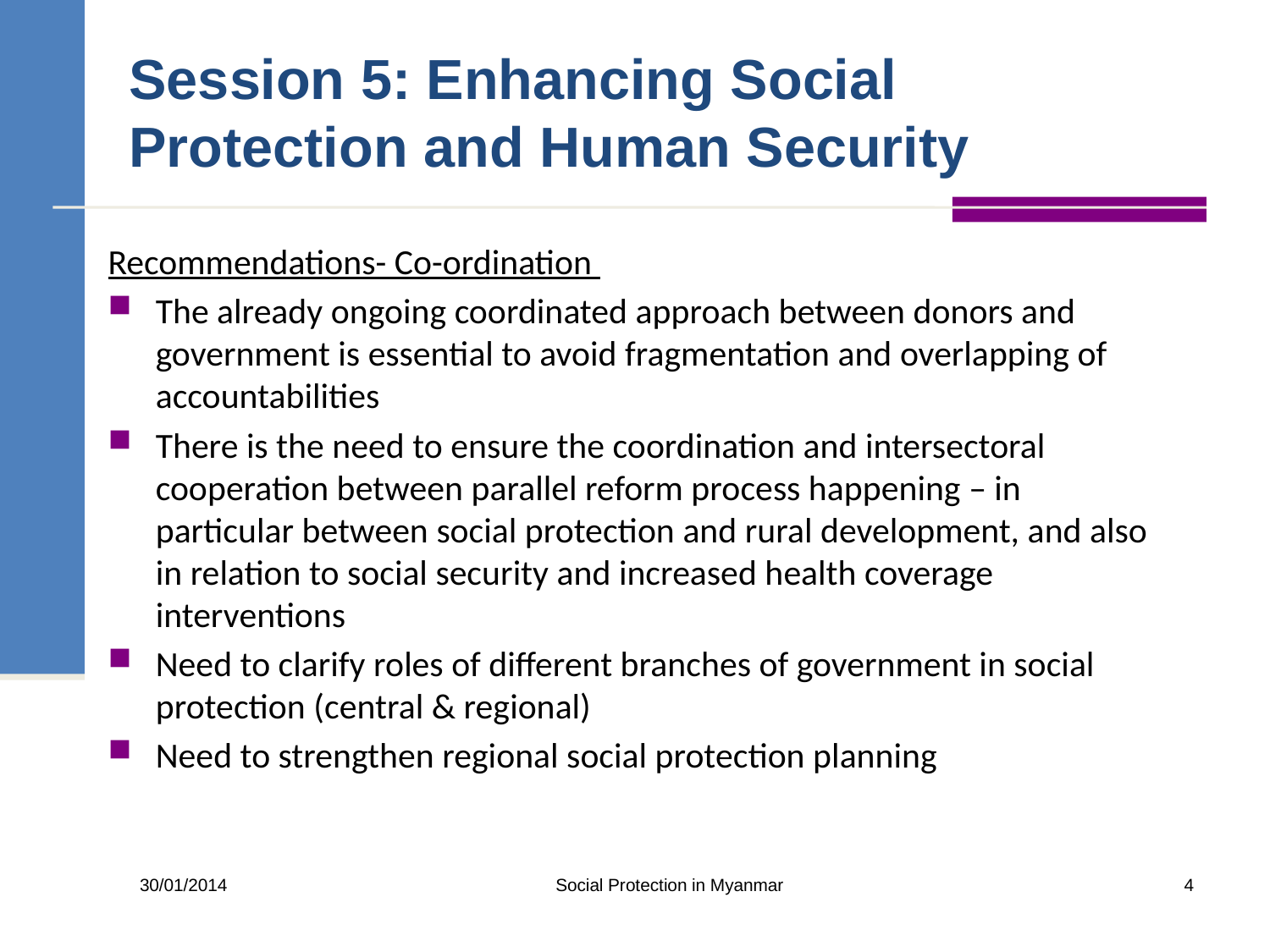

# Session 5: Enhancing Social Protection and Human Security
Recommendations- Co-ordination
The already ongoing coordinated approach between donors and government is essential to avoid fragmentation and overlapping of accountabilities
There is the need to ensure the coordination and intersectoral cooperation between parallel reform process happening – in particular between social protection and rural development, and also in relation to social security and increased health coverage interventions
Need to clarify roles of different branches of government in social protection (central & regional)
Need to strengthen regional social protection planning

Social Protection in Myanmar
4
30/01/2014